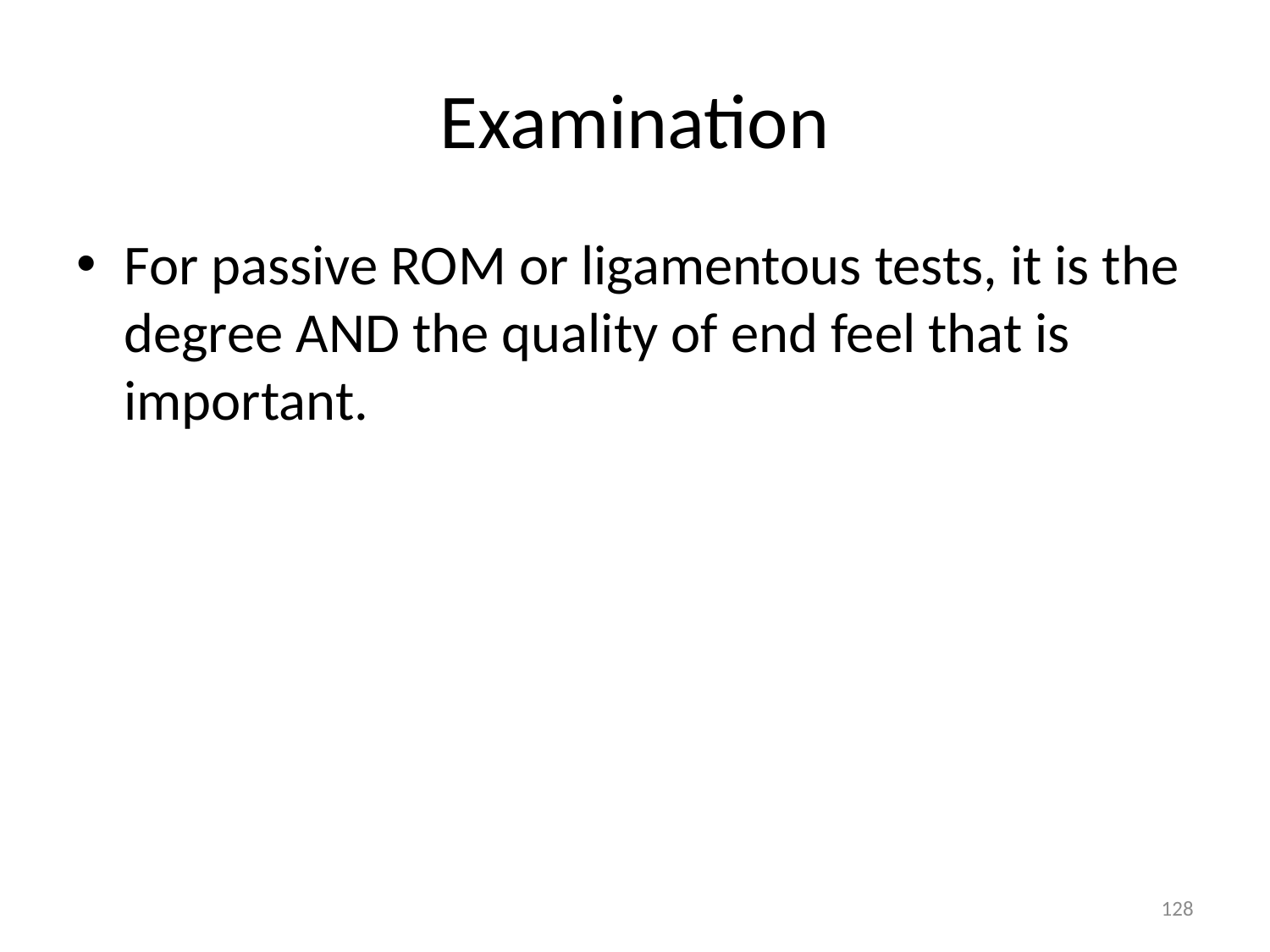

# Examination
For passive ROM or ligamentous tests, it is the degree AND the quality of end feel that is important.
128